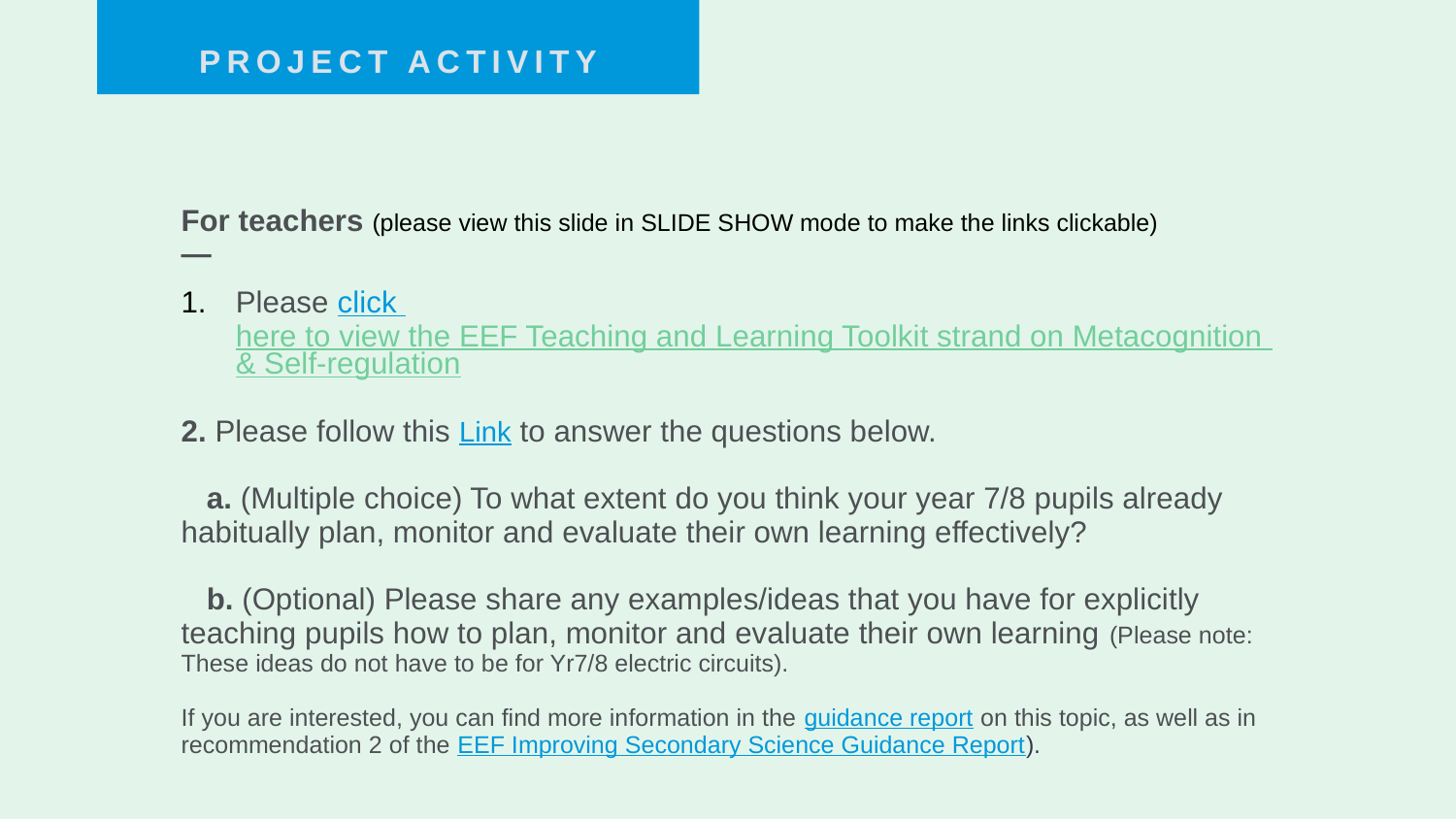

PROJECT ACTIVITY
| For teachers (please view this slide in SLIDE SHOW mode to make the links clickable) — |
| --- |
| Please click here to view the EEF Teaching and Learning Toolkit strand on Metacognition & Self-regulation 2. Please follow this Link to answer the questions below. a. (Multiple choice) To what extent do you think your year 7/8 pupils already habitually plan, monitor and evaluate their own learning effectively? b. (Optional) Please share any examples/ideas that you have for explicitly teaching pupils how to plan, monitor and evaluate their own learning (Please note: These ideas do not have to be for Yr7/8 electric circuits). If you are interested, you can find more information in the guidance report on this topic, as well as in recommendation 2 of the EEF Improving Secondary Science Guidance Report). |